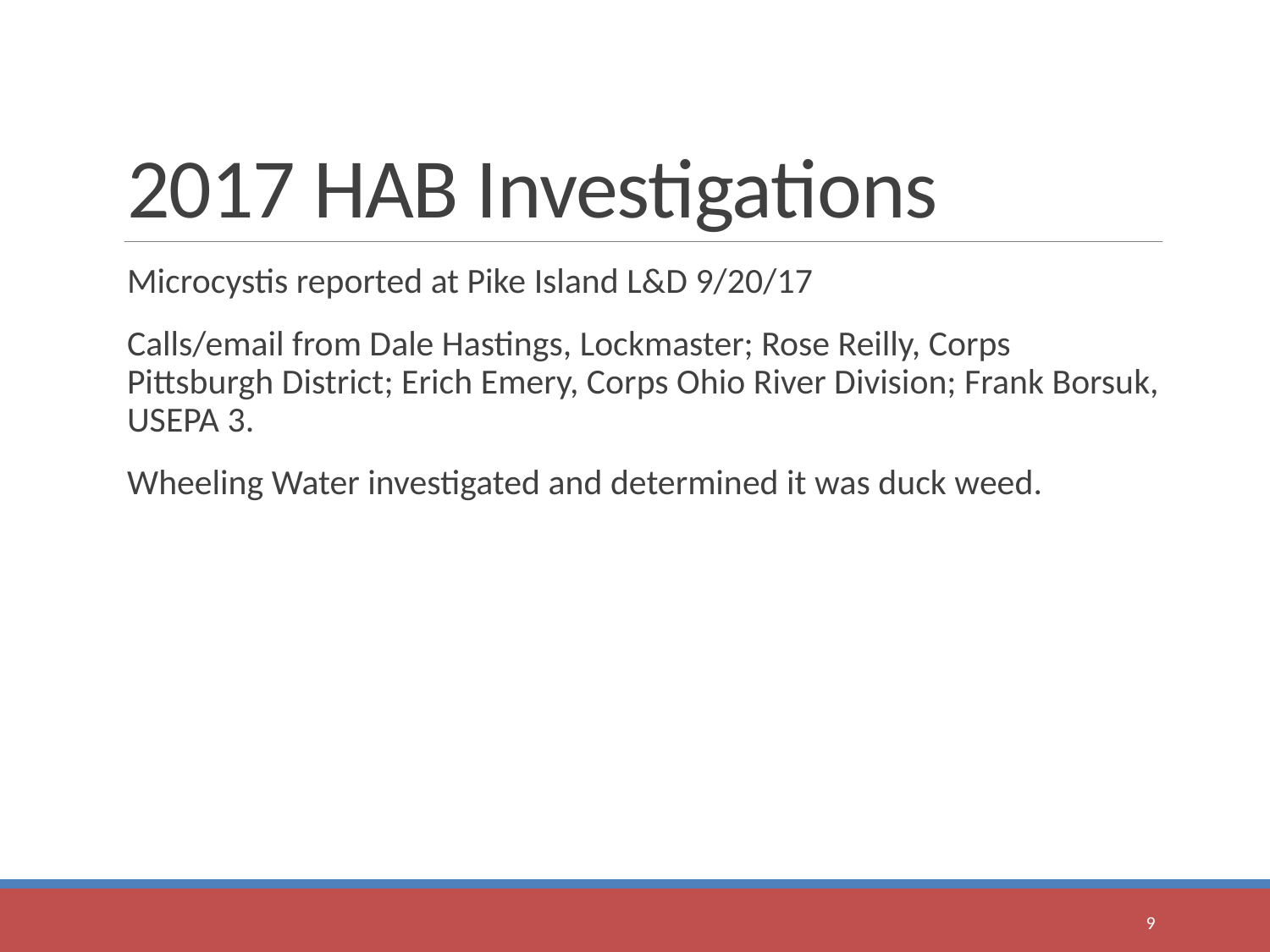

# 2017 HAB Investigations
Microcystis reported at Pike Island L&D 9/20/17
Calls/email from Dale Hastings, Lockmaster; Rose Reilly, Corps Pittsburgh District; Erich Emery, Corps Ohio River Division; Frank Borsuk, USEPA 3.
Wheeling Water investigated and determined it was duck weed.
9